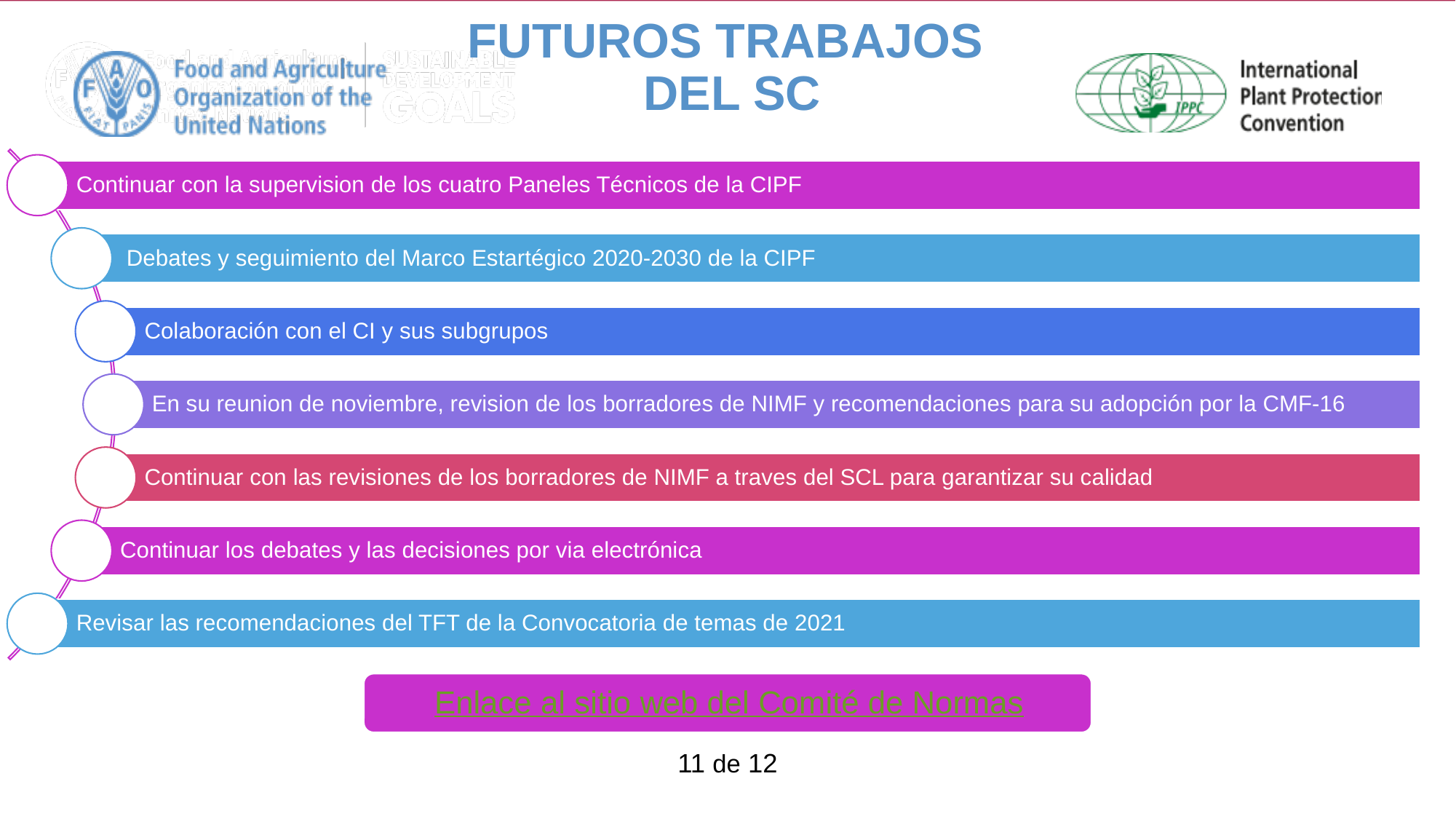

# FUTUROS TRABAJOS DEL SC
Continuar con la supervision de los cuatro Paneles Técnicos de la CIPF
 Debates y seguimiento del Marco Estartégico 2020-2030 de la CIPF
Colaboración con el CI y sus subgrupos
En su reunion de noviembre, revision de los borradores de NIMF y recomendaciones para su adopción por la CMF-16
Continuar con las revisiones de los borradores de NIMF a traves del SCL para garantizar su calidad
Continuar los debates y las decisiones por via electrónica
Revisar las recomendaciones del TFT de la Convocatoria de temas de 2021
Enlace al sitio web del Comité de Normas
11 de 12